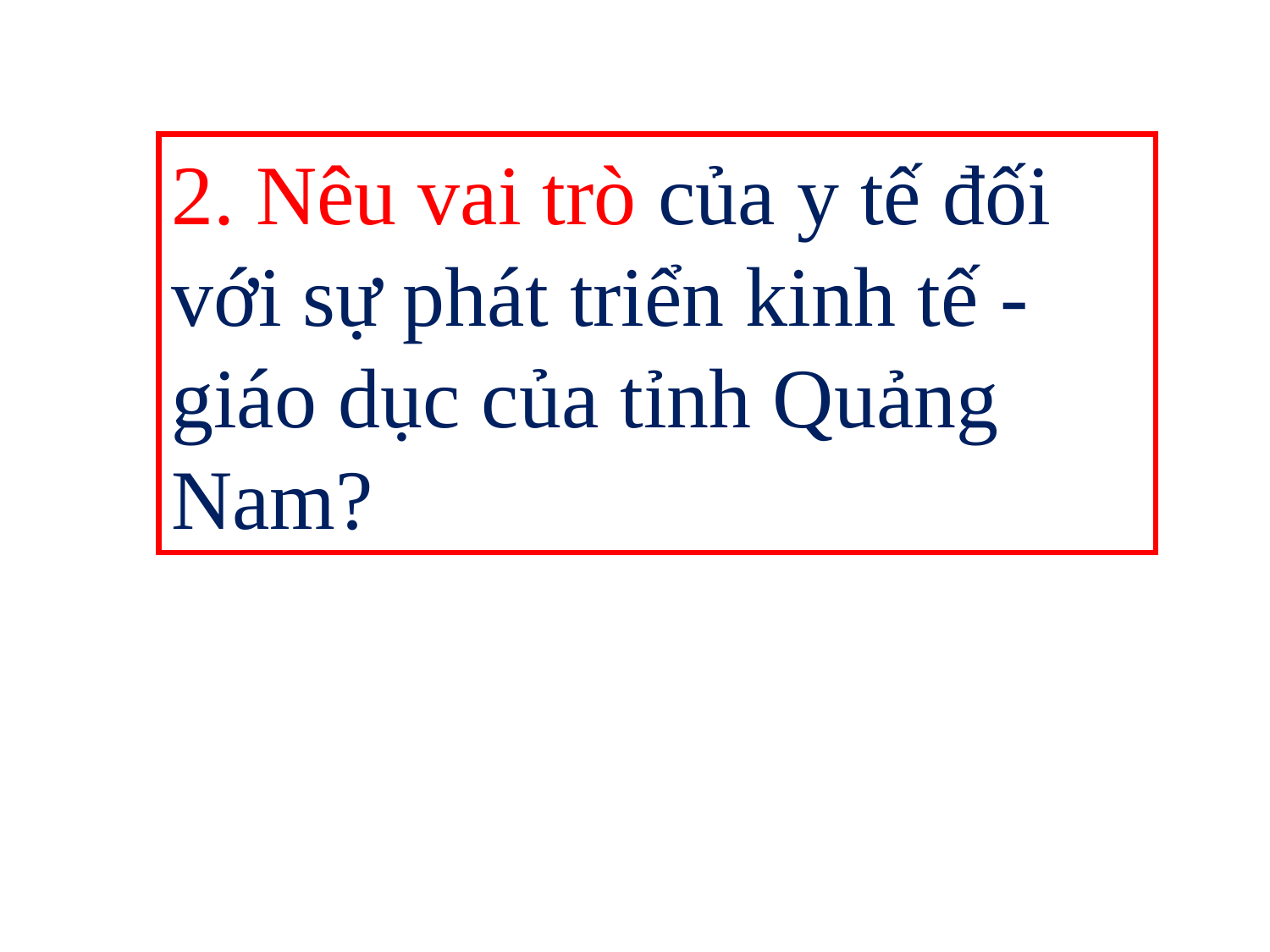

2. Nêu vai trò của y tế đối với sự phát triển kinh tế - giáo dục của tỉnh Quảng Nam?